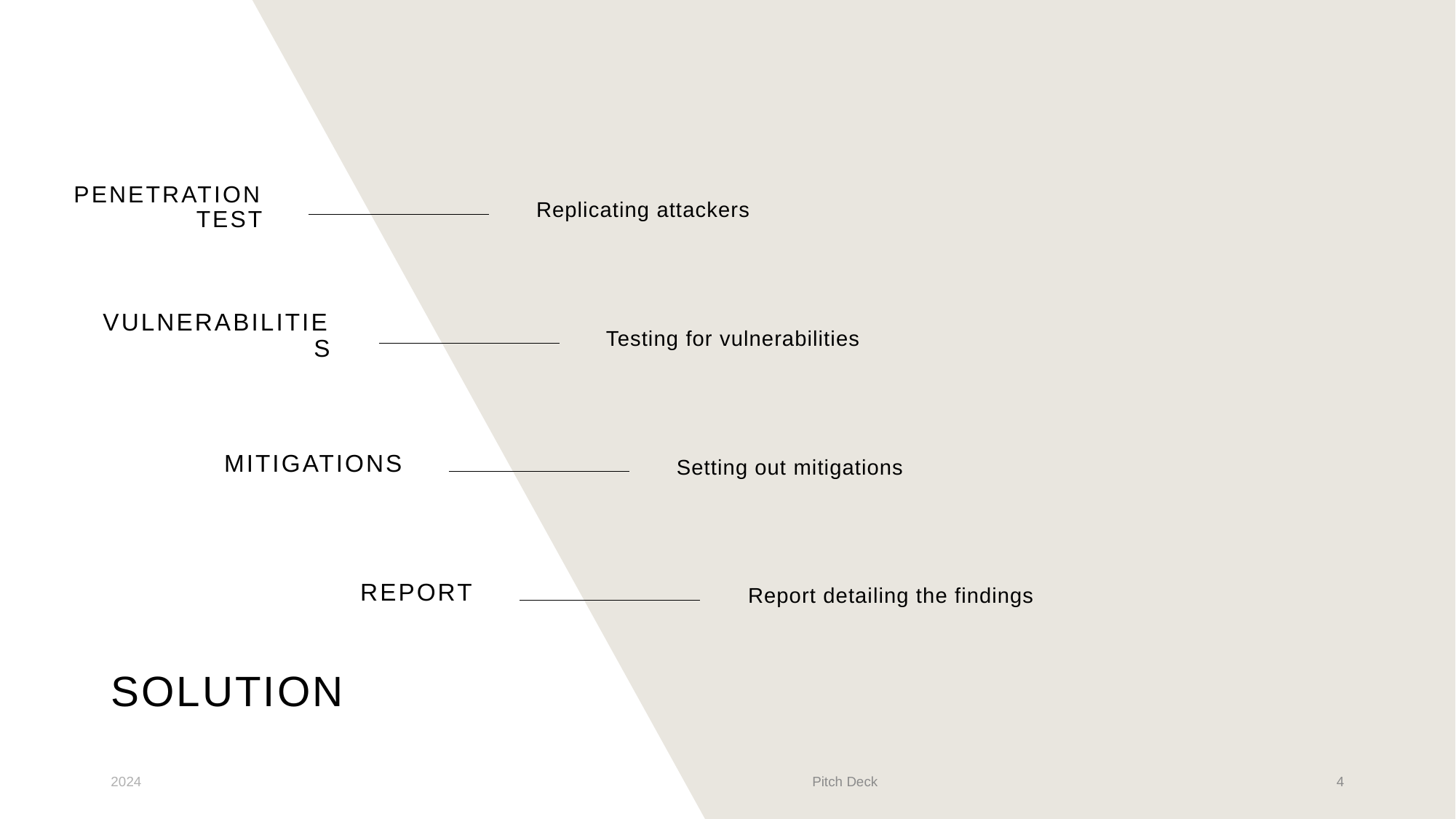

Penetration Test
Replicating attackers

Vulnerabilities
Testing for vulnerabilities

Mitigations
Setting out mitigations

Report
Report detailing the findings

# Solution
2024
Pitch Deck
4